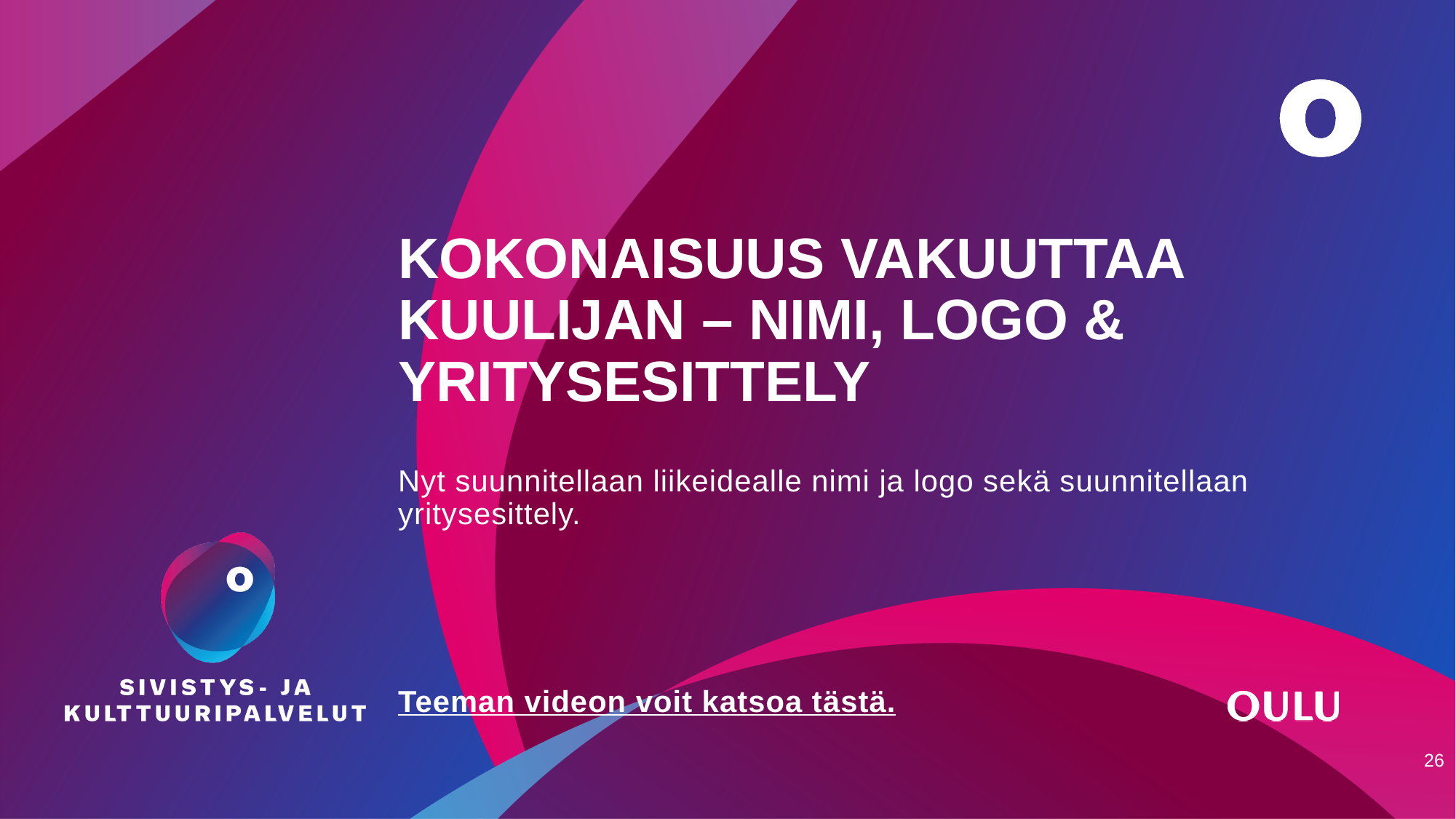

# KOKONAISUUS VAKUUTTAA KUULIJAN – NIMI, LOGO & YRITYSESITTELY
Nyt suunnitellaan liikeidealle nimi ja logo sekä suunnitellaan yritysesittely.
Teeman videon voit katsoa tästä.
26